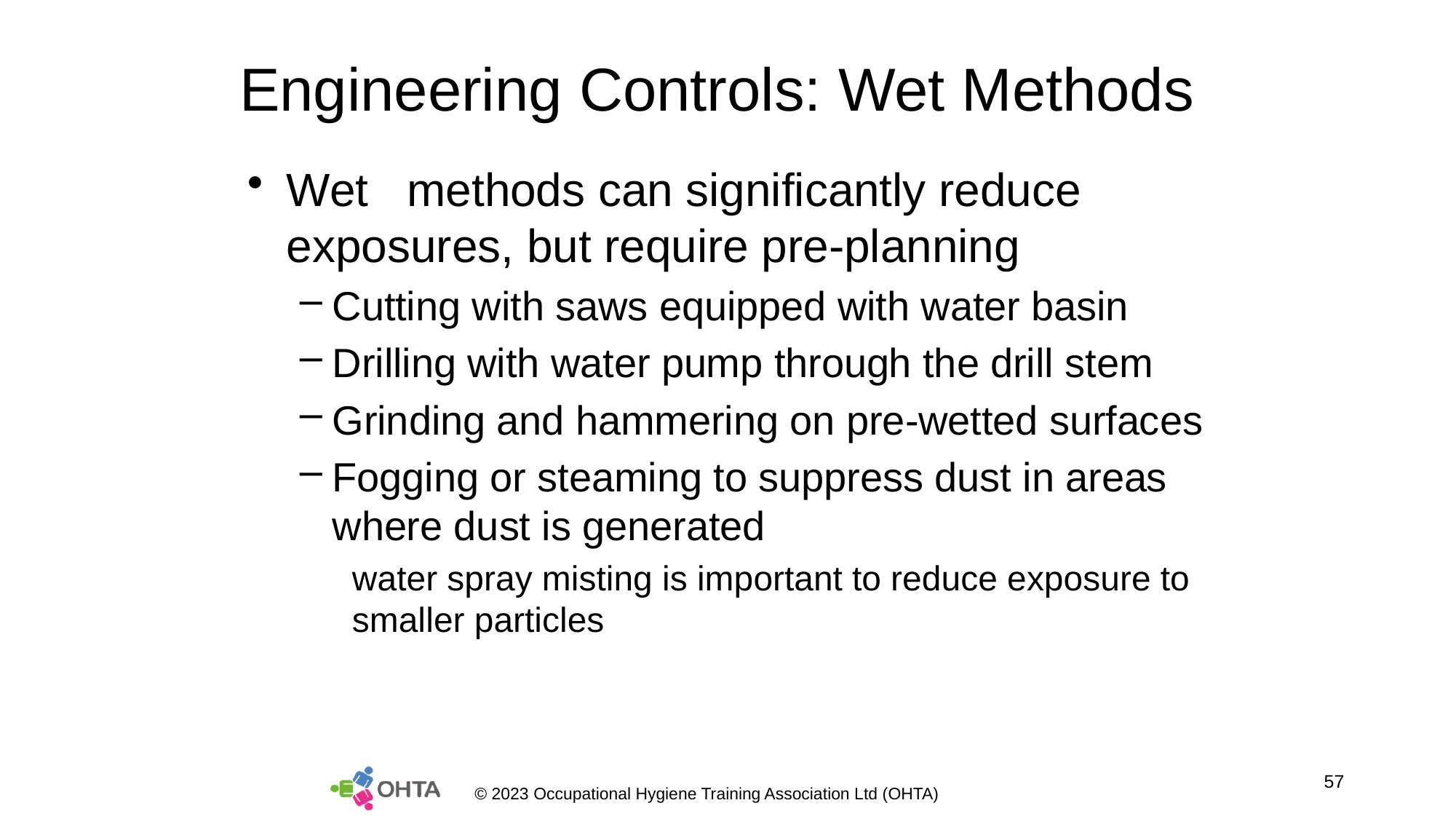

# Engineering Controls: Wet Methods
Wet   methods can significantly reduce exposures, but require pre-planning
Cutting with saws equipped with water basin
Drilling with water pump through the drill stem
Grinding and hammering on pre-wetted surfaces
Fogging or steaming to suppress dust in areas where dust is generated
water spray misting is important to reduce exposure to smaller particles

57